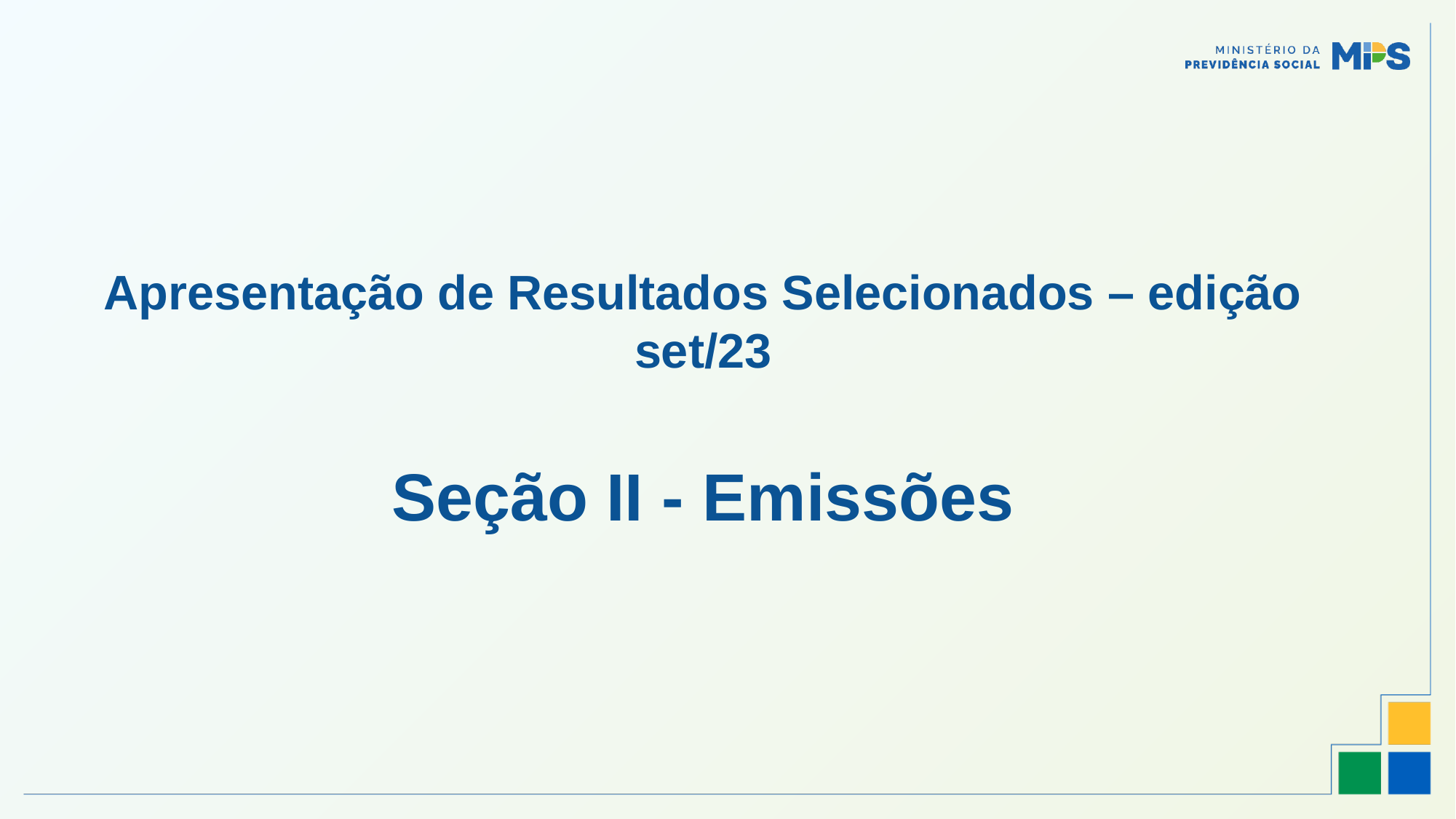

Apresentação de Resultados Selecionados – edição set/23

Seção II - Emissões